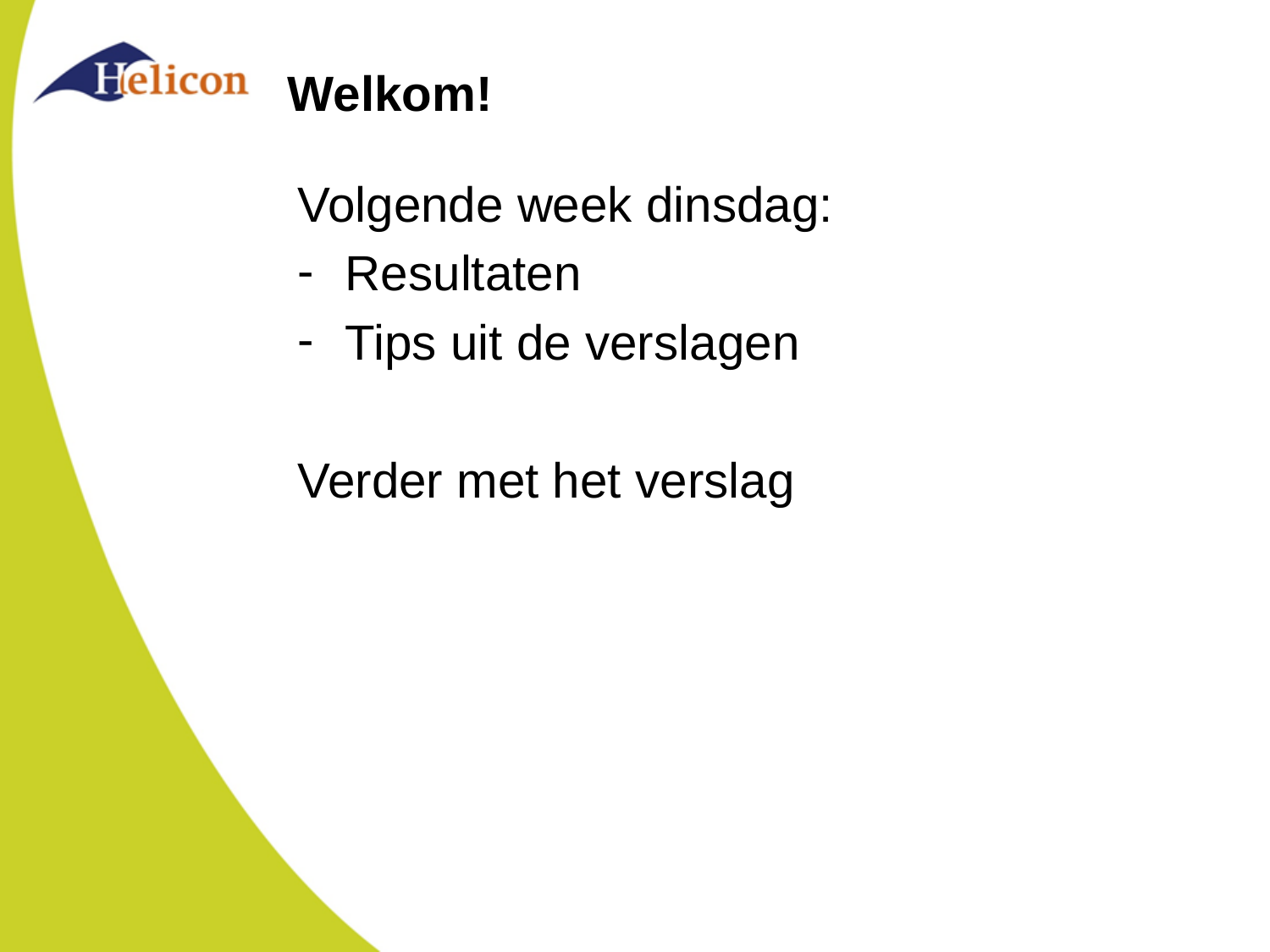

# Welkom!
Volgende week dinsdag:
Resultaten
Tips uit de verslagen

Verder met het verslag